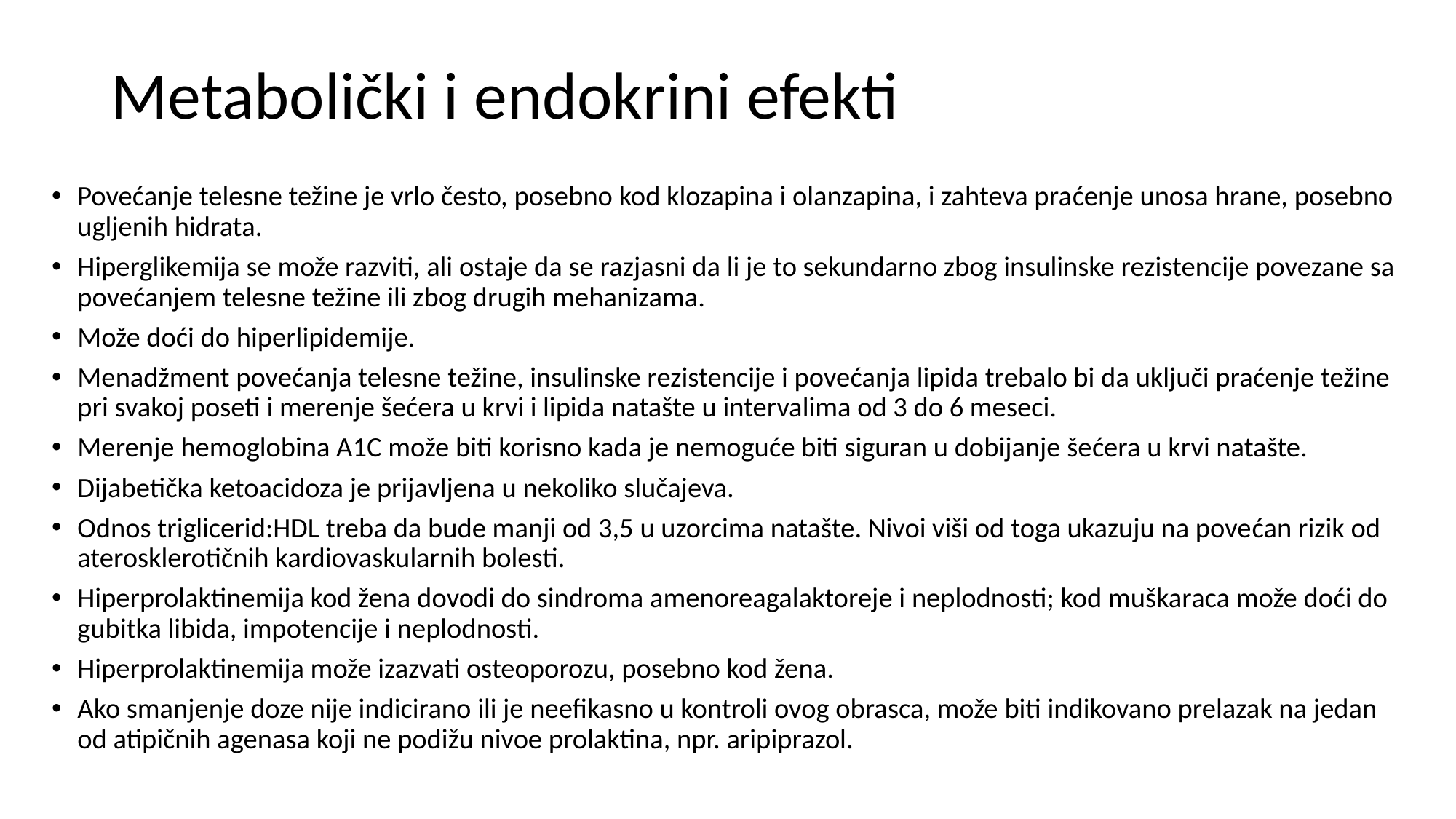

# Metabolički i endokrini efekti
Povećanje telesne težine je vrlo često, posebno kod klozapina i olanzapina, i zahteva praćenje unosa hrane, posebno ugljenih hidrata.
Hiperglikemija se može razviti, ali ostaje da se razjasni da li je to sekundarno zbog insulinske rezistencije povezane sa povećanjem telesne težine ili zbog drugih mehanizama.
Može doći do hiperlipidemije.
Menadžment povećanja telesne težine, insulinske rezistencije i povećanja lipida trebalo bi da uključi praćenje težine pri svakoj poseti i merenje šećera u krvi i lipida natašte u intervalima od 3 do 6 meseci.
Merenje hemoglobina A1C može biti korisno kada je nemoguće biti siguran u dobijanje šećera u krvi natašte.
Dijabetička ketoacidoza je prijavljena u nekoliko slučajeva.
Odnos triglicerid:HDL treba da bude manji od 3,5 u uzorcima natašte. Nivoi viši od toga ukazuju na povećan rizik od aterosklerotičnih kardiovaskularnih bolesti.
Hiperprolaktinemija kod žena dovodi do sindroma amenoreagalaktoreje i neplodnosti; kod muškaraca može doći do gubitka libida, impotencije i neplodnosti.
Hiperprolaktinemija može izazvati osteoporozu, posebno kod žena.
Ako smanjenje doze nije indicirano ili je neefikasno u kontroli ovog obrasca, može biti indikovano prelazak na jedan od atipičnih agenasa koji ne podižu nivoe prolaktina, npr. aripiprazol.